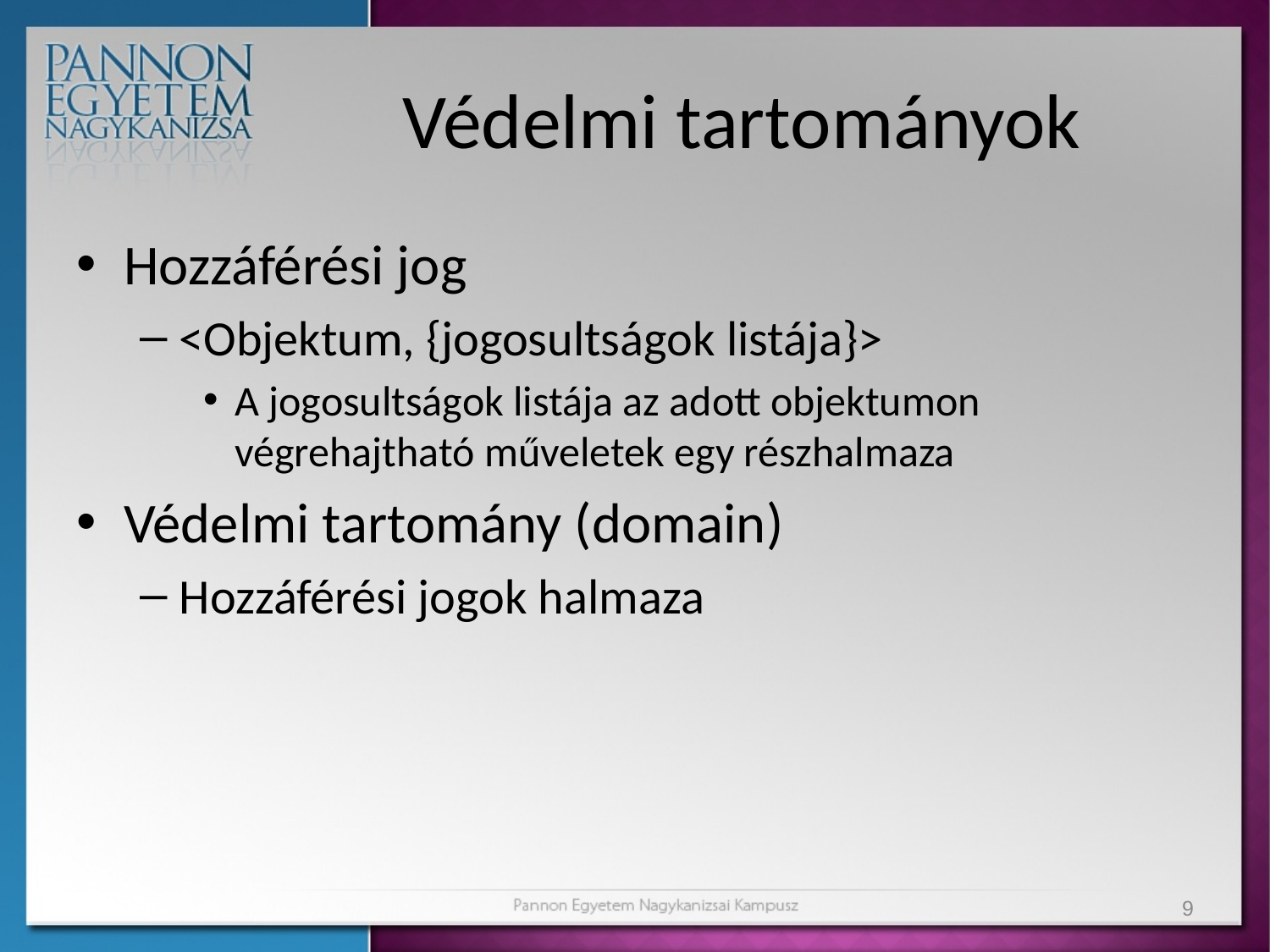

# Védelmi tartományok
Hozzáférési jog
<Objektum, {jogosultságok listája}>
A jogosultságok listája az adott objektumon végrehajtható műveletek egy részhalmaza
Védelmi tartomány (domain)
Hozzáférési jogok halmaza
9